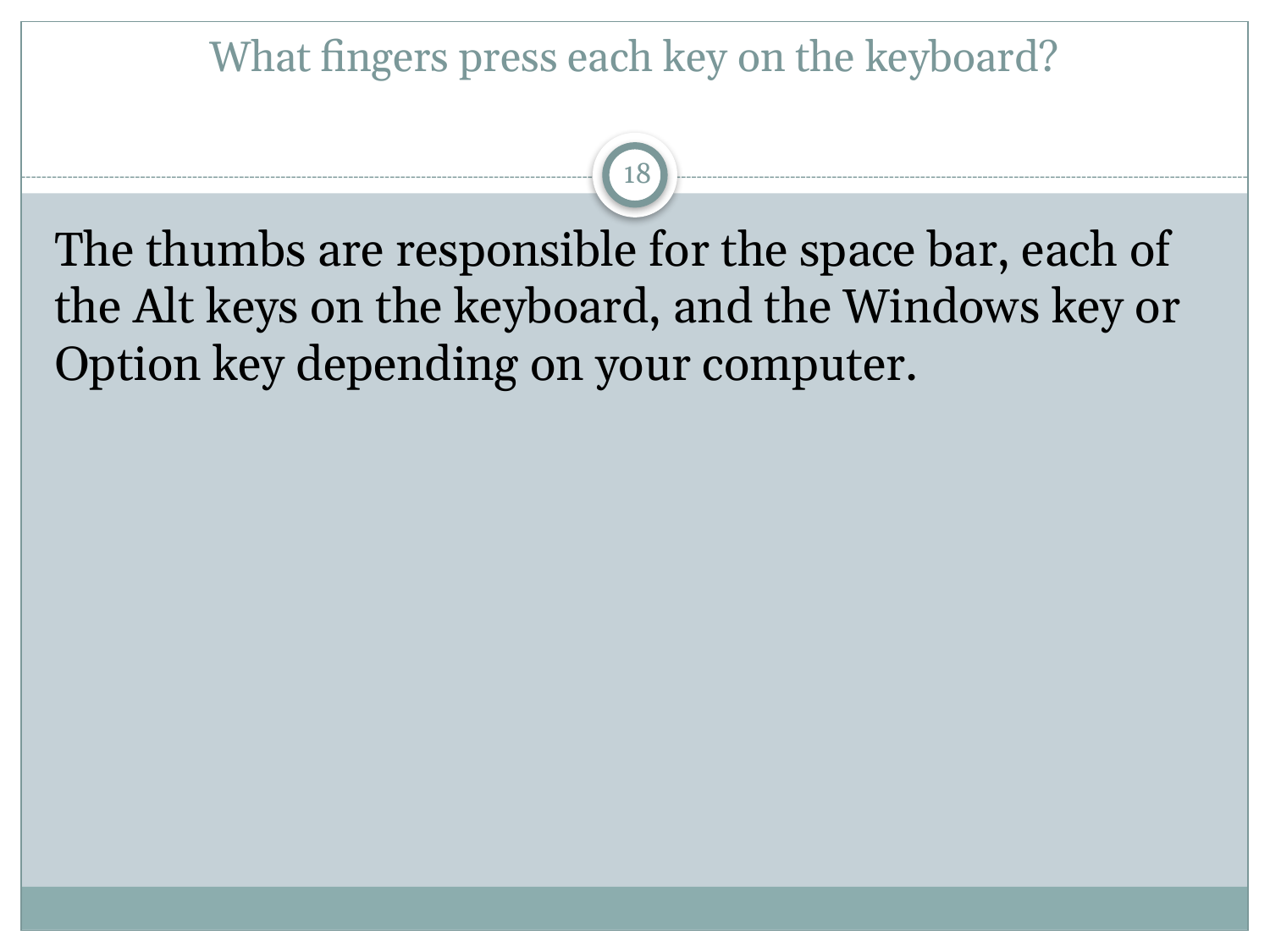

# What fingers press each key on the keyboard?
18
The thumbs are responsible for the space bar, each of the Alt keys on the keyboard, and the Windows key or Option key depending on your computer.